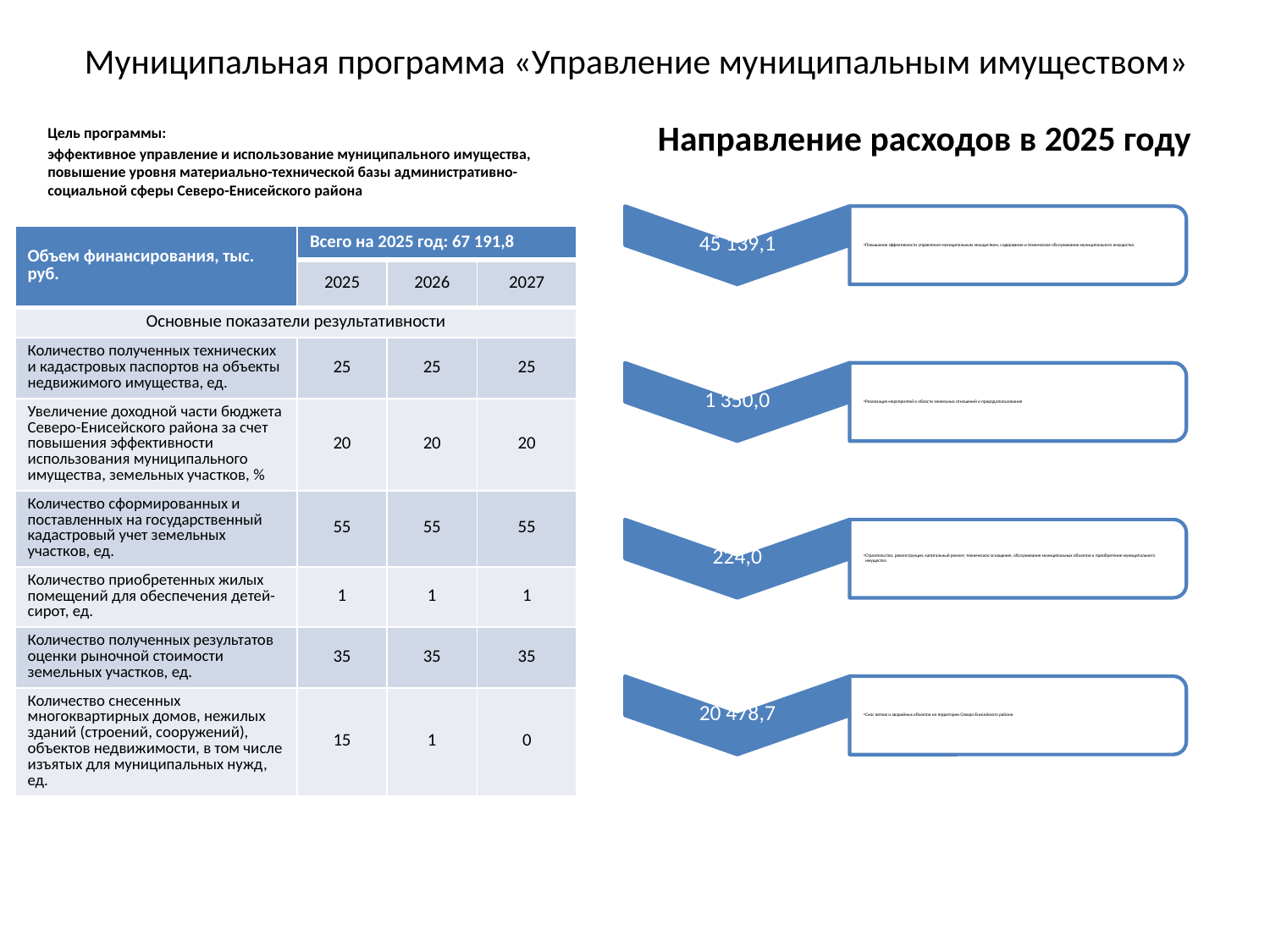

# Муниципальная программа «Управление муниципальным имуществом»
Цель программы:
эффективное управление и использование муниципального имущества, повышение уровня материально-технической базы административно-социальной сферы Северо-Енисейского района
Направление расходов в 2025 году
45 139,1
Повышение эффективности управления муниципальным имуществом, содержание и техническое обслуживание муниципального имущества
1 350,0
Реализация мероприятий в области земельных отношений и природопользования
224,0
Строительство, реконструкция, капитальный ремонт, техническое оснащение, обслуживание муниципальных объектов и приобретение муниципального имущества
20 478,7
Снос ветхих и аварийных объектов на территории Северо-Енисейского района
| Объем финансирования, тыс. руб. | Всего на 2025 год: 67 191,8 |  |  |
| --- | --- | --- | --- |
|  | 2025 | 2026 | 2027 |
| Основные показатели результативности |  |  |  |
| Количество полученных технических и кадастровых паспортов на объекты недвижимого имущества, ед. | 25 | 25 | 25 |
| Увеличение доходной части бюджета Северо-Енисейского района за счет повышения эффективности использования муниципального имущества, земельных участков, % | 20 | 20 | 20 |
| Количество сформированных и поставленных на государственный кадастровый учет земельных участков, ед. | 55 | 55 | 55 |
| Количество приобретенных жилых помещений для обеспечения детей-сирот, ед. | 1 | 1 | 1 |
| Количество полученных результатов оценки рыночной стоимости земельных участков, ед. | 35 | 35 | 35 |
| Количество снесенных многоквартирных домов, нежилых зданий (строений, сооружений), объектов недвижимости, в том числе изъятых для муниципальных нужд, ед. | 15 | 1 | 0 |